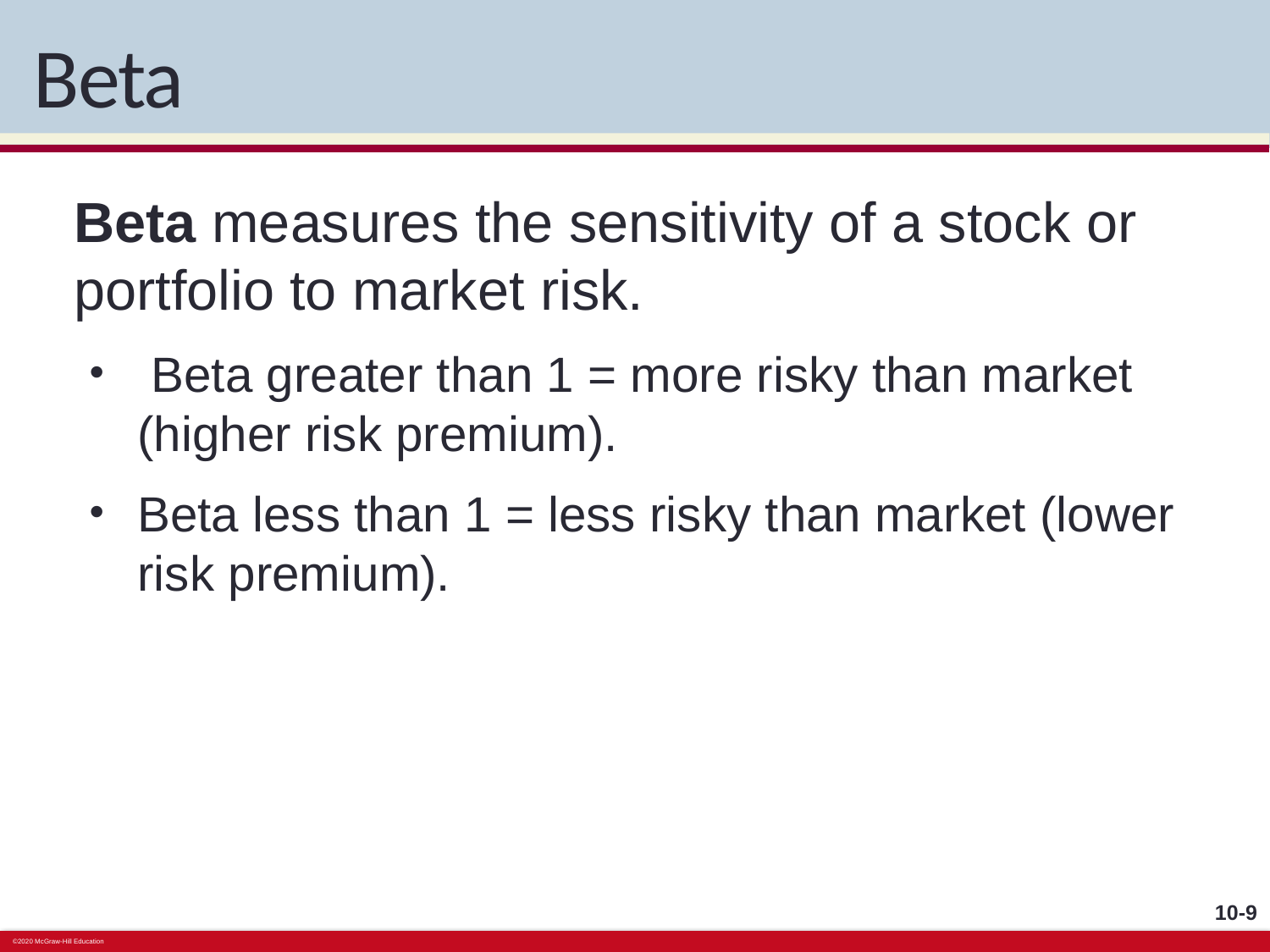

# Beta
Beta measures the sensitivity of a stock or portfolio to market risk.
 Beta greater than 1 = more risky than market (higher risk premium).
Beta less than 1 = less risky than market (lower risk premium).